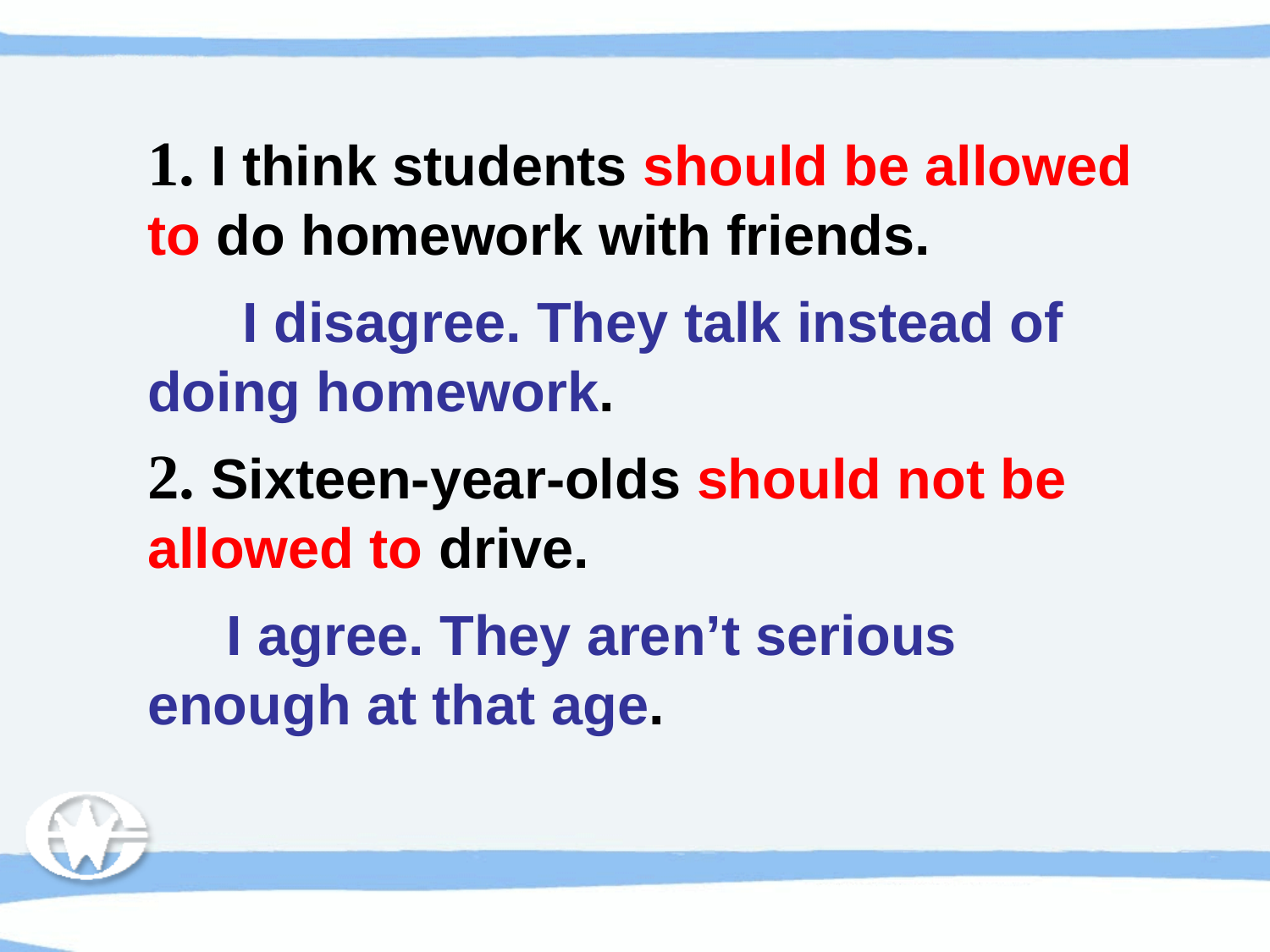

1. I think students should be allowed to do homework with friends.
      I disagree. They talk instead of doing homework.
2. Sixteen-year-olds should not be allowed to drive.
     I agree. They aren’t serious enough at that age.